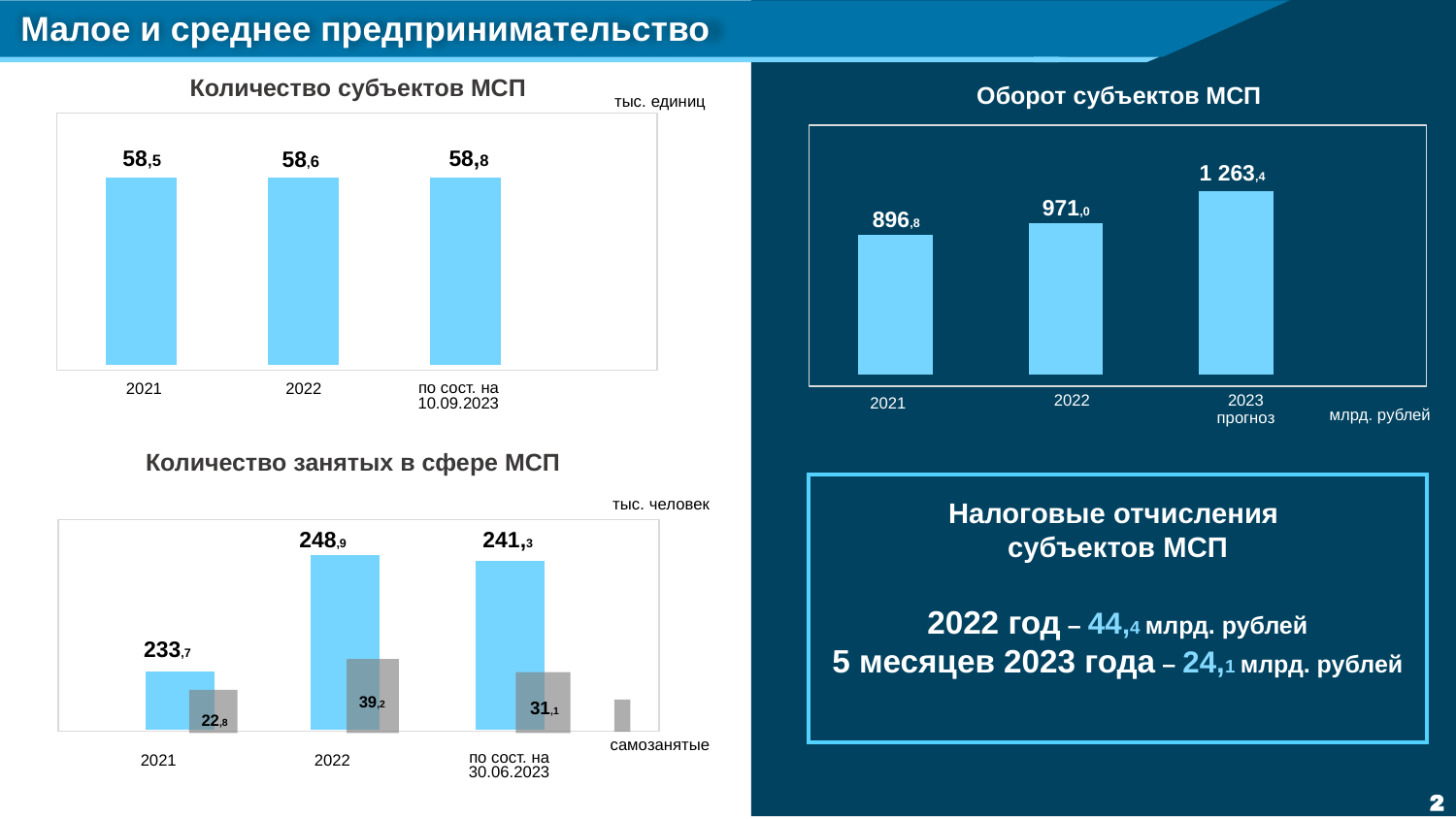

Малое и среднее предпринимательство

Количество субъектов МСП

Оборот субъектов МСП
тыс. единиц

### Chart

| Category | Ряд 1 |
|---|---|
| Категория 2 | 60.0 |
| Категория 3 | 60.0 |
| Категория 4 | 60.0 |

### Chart

| Category | Ряд 1 |
|---|---|
| Категория 2 | 896.8 |
| Категория 3 | 971.0 |
| Категория 4 | 1180.0 |
58,5
58,8
58,6
1 263,4
971,0
896,8
2022
2021
по сост. на 10.09.2023
2022
2023
прогноз
2021
млрд. рублей
Количество занятых в сфере МСП

тыс. человек
Налоговые отчисления
субъектов МСП

2022 год – 44,4 млрд. рублей
5 месяцев 2023 года – 24,1 млрд. рублей

### Chart

| Category | Ряд 1 |
|---|---|
| Категория 2 | 233.7 |
| Категория 3 | 250.9 |
| Категория 4 | 250.0 |
248,9
241,3

233,7

39,2

31,1

22,8
самозанятые
2021
2022
по сост. на 30.06.2023
2